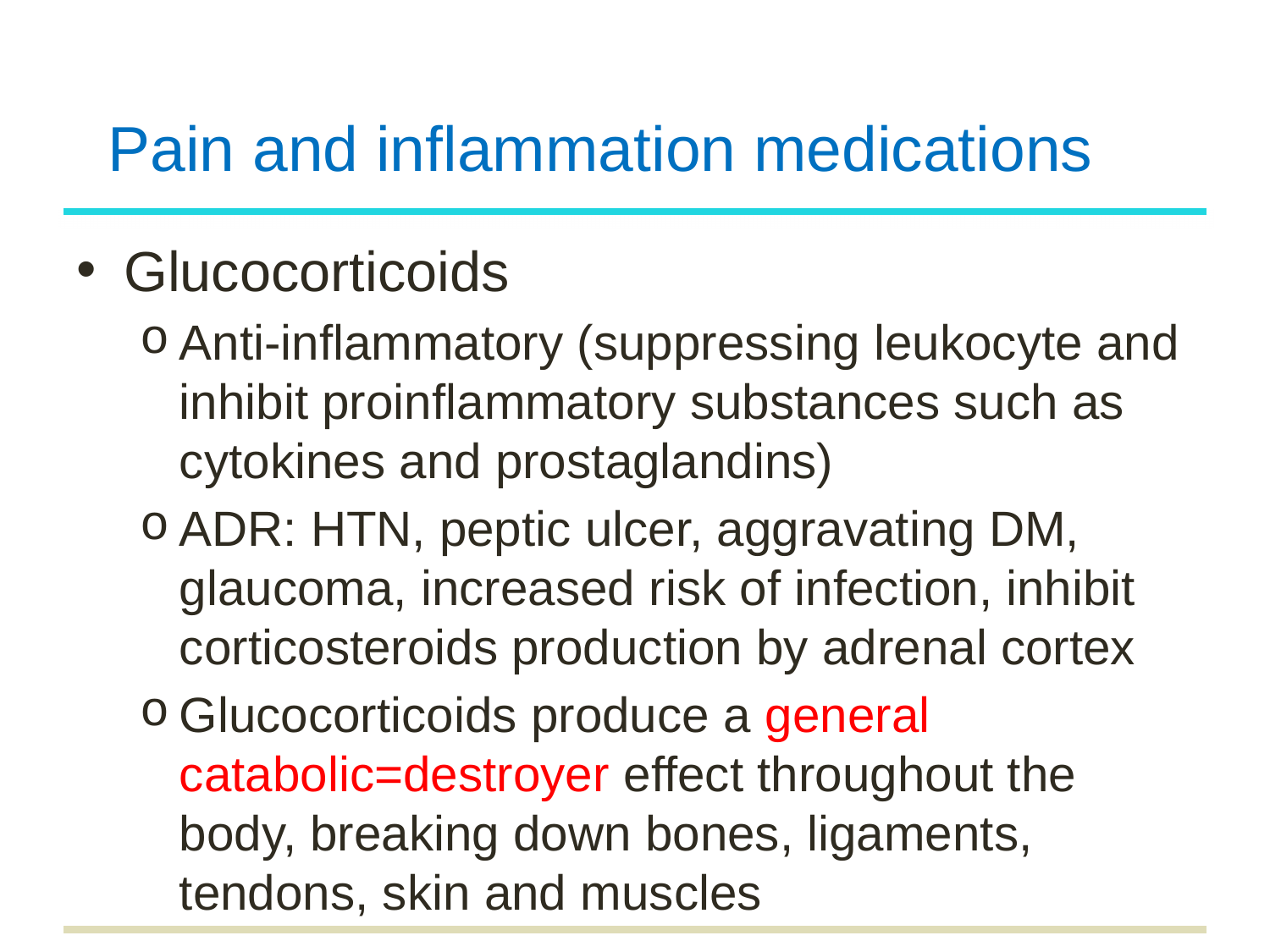

# Pain and inflammation medications
Glucocorticoids
Anti-inflammatory (suppressing leukocyte and inhibit proinflammatory substances such as cytokines and prostaglandins)
ADR: HTN, peptic ulcer, aggravating DM, glaucoma, increased risk of infection, inhibit corticosteroids production by adrenal cortex
Glucocorticoids produce a general catabolic=destroyer effect throughout the body, breaking down bones, ligaments, tendons, skin and muscles